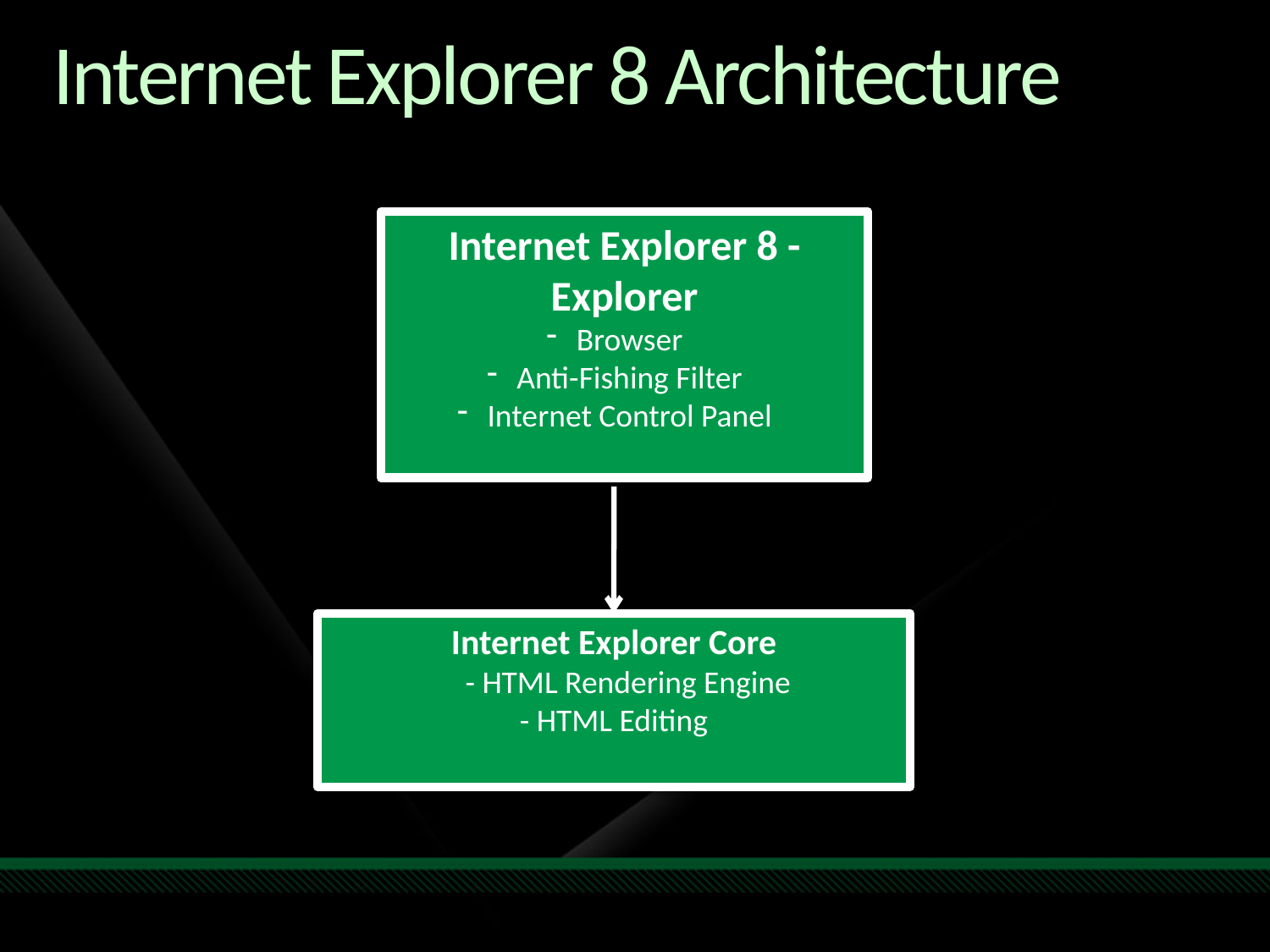

# Internet Explorer 8 Architecture
Internet Explorer 8 - Explorer
Browser
Anti-Fishing Filter
Internet Control Panel

Internet Explorer Core
    - HTML Rendering Engine
- HTML Editing